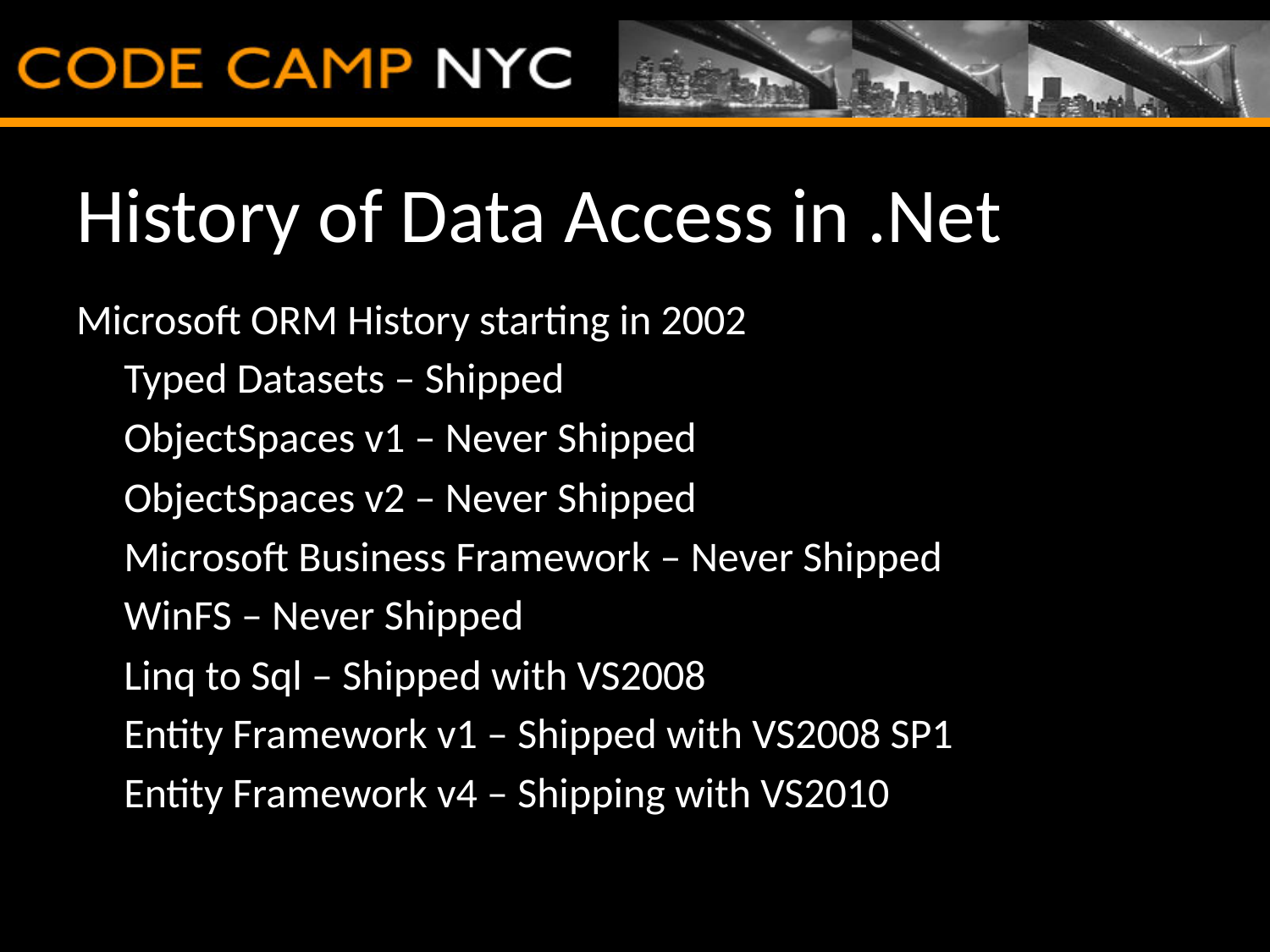

# History of Data Access in .Net
Microsoft ORM History starting in 2002
	Typed Datasets – Shipped
	ObjectSpaces v1 – Never Shipped
	ObjectSpaces v2 – Never Shipped
	Microsoft Business Framework – Never Shipped
	WinFS – Never Shipped
	Linq to Sql – Shipped with VS2008
	Entity Framework v1 – Shipped with VS2008 SP1
	Entity Framework v4 – Shipping with VS2010